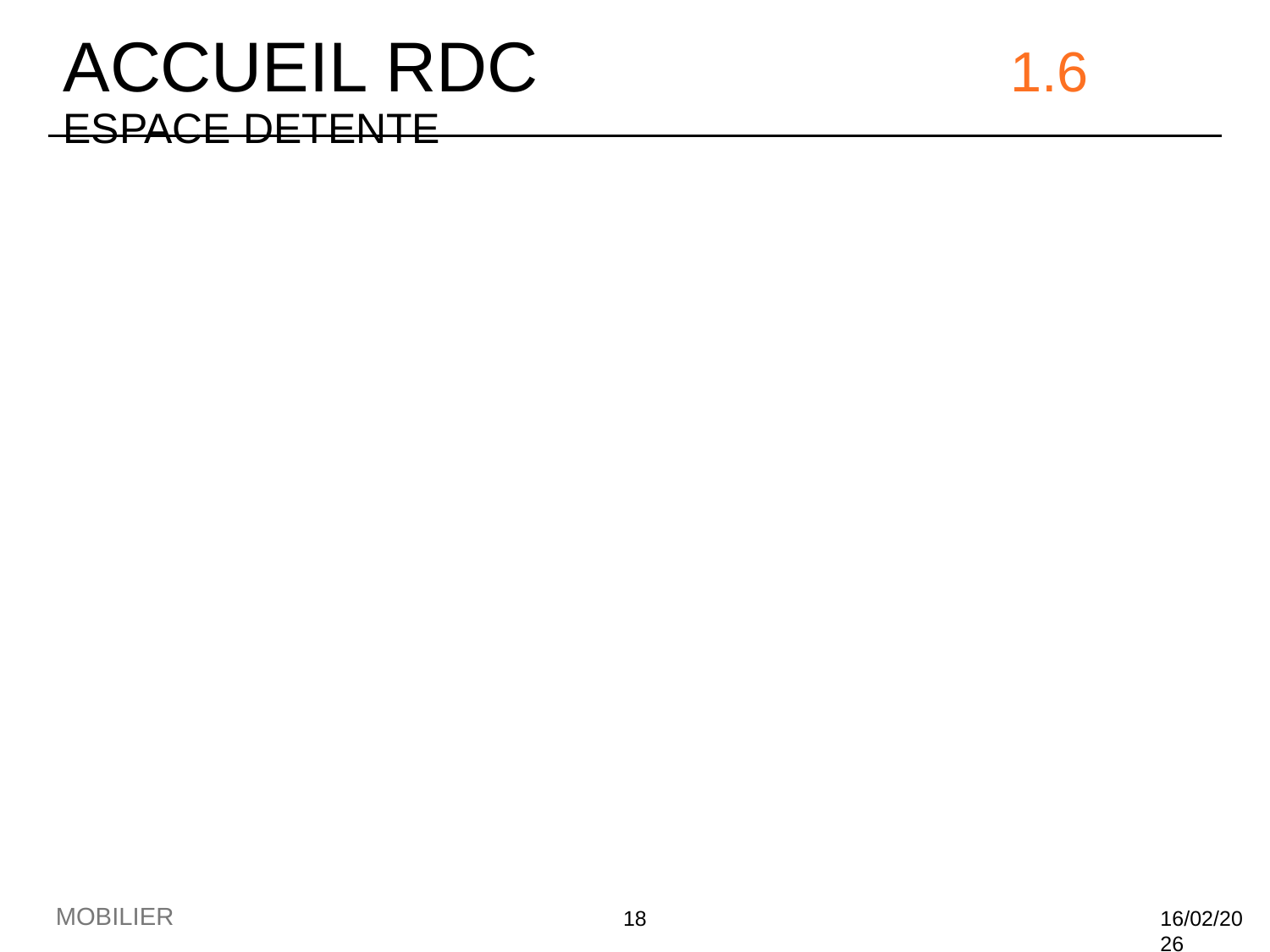

# ACCUEIL RDC                        1.6  ESPACE DETENTE
MOBILIER